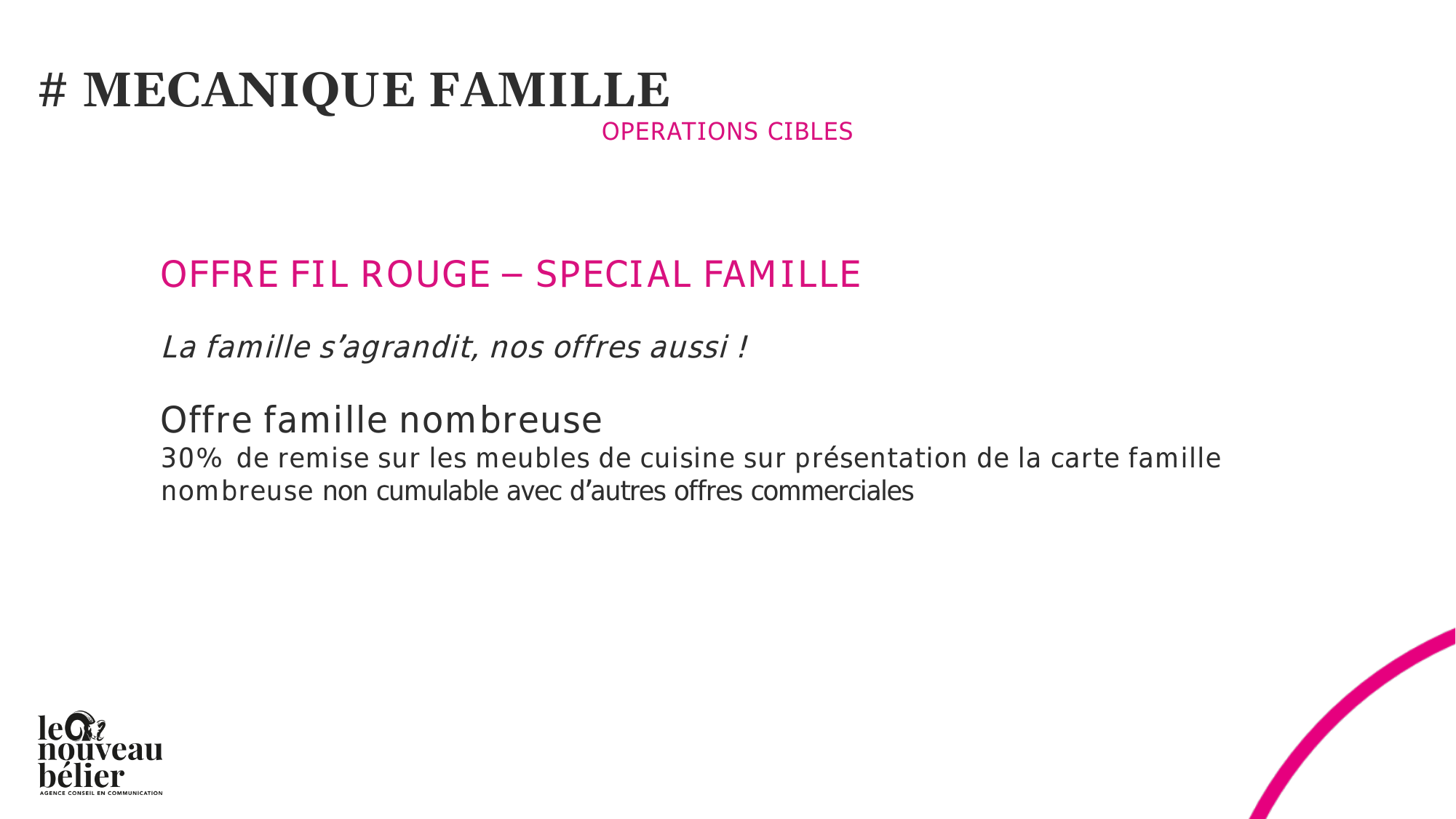

# # MECANIQUE FAMILLE
OPERATIONS CIBLES

OFFRE FIL ROUGE – SPECIAL FAMILLE
La famille s’agrandit, nos offres aussi !
Offre famille nombreuse
30% de remise sur les meubles de cuisine sur présentation de la carte famille nombreuse non cumulable avec d’autres offres commerciales